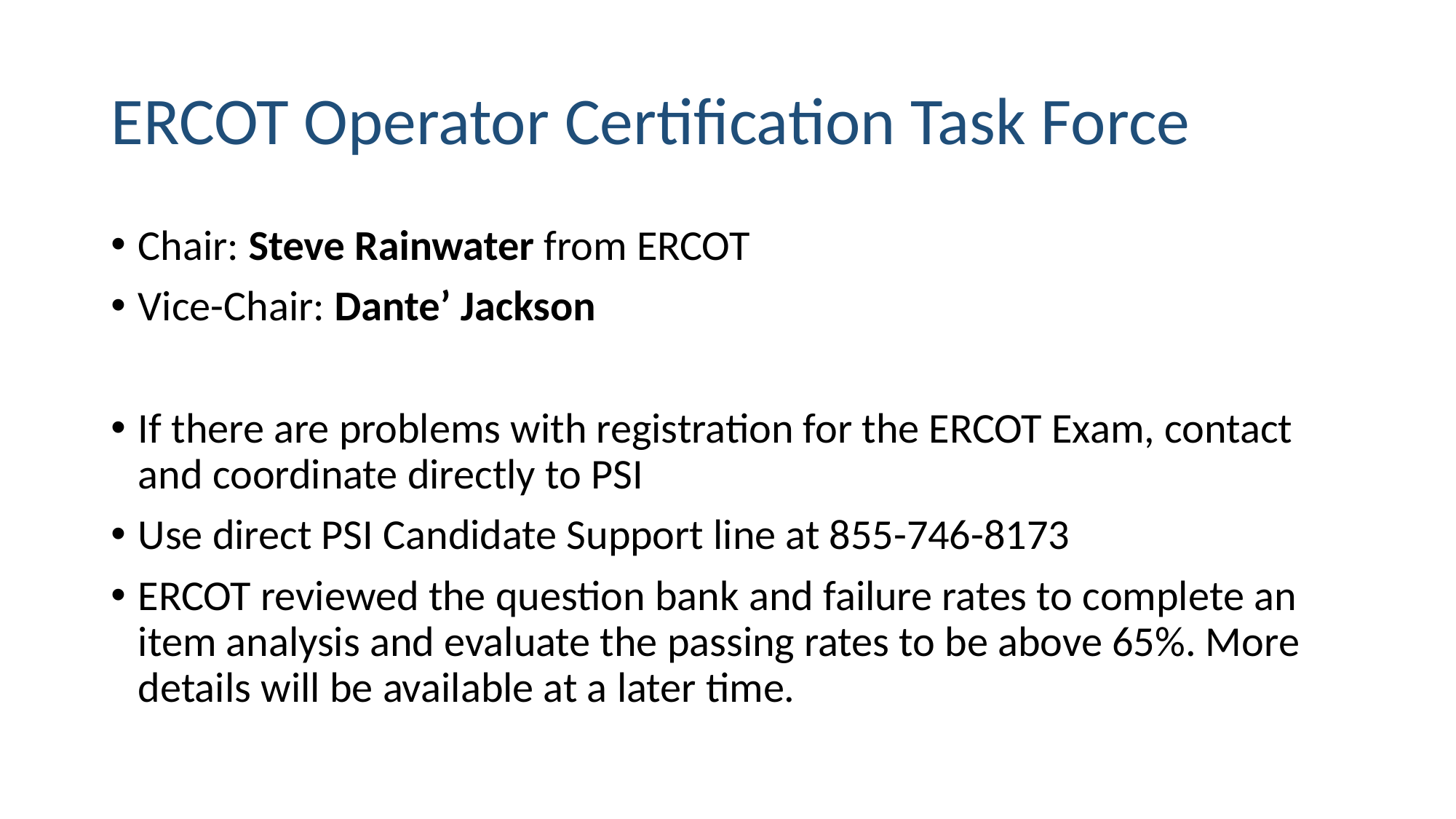

# ERCOT Operator Certification Task Force
Chair: Steve Rainwater from ERCOT
Vice-Chair: Dante’ Jackson

If there are problems with registration for the ERCOT Exam, contact and coordinate directly to PSI
Use direct PSI Candidate Support line at 855-746-8173
ERCOT reviewed the question bank and failure rates to complete an item analysis and evaluate the passing rates to be above 65%. More details will be available at a later time.